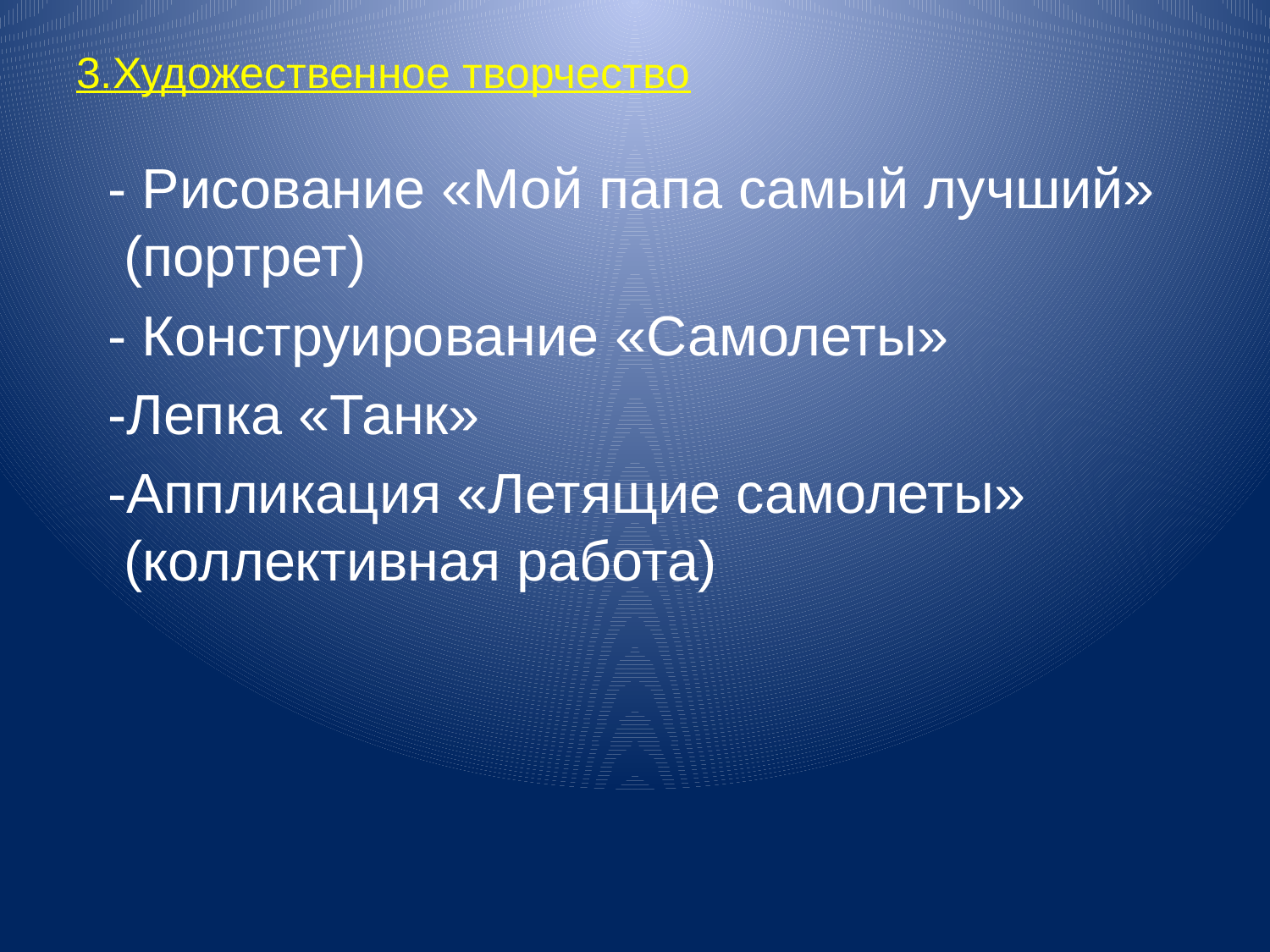

# 3.Художественное творчество
  - Рисование «Мой папа самый лучший» (портрет)
  - Конструирование «Самолеты»
  -Лепка «Танк»
  -Аппликация «Летящие самолеты» (коллективная работа)